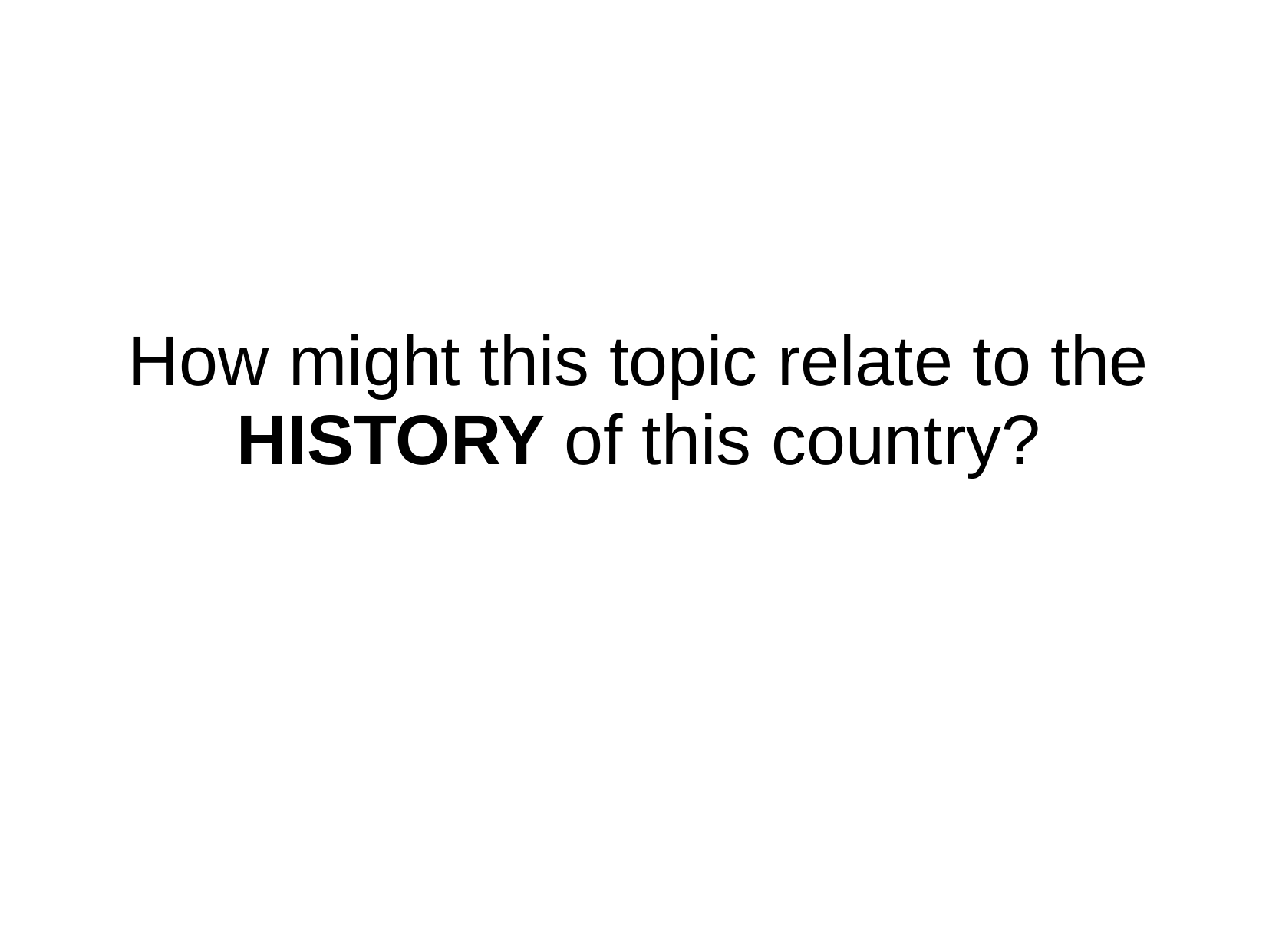

# How might this topic relate to the HISTORY of this country?